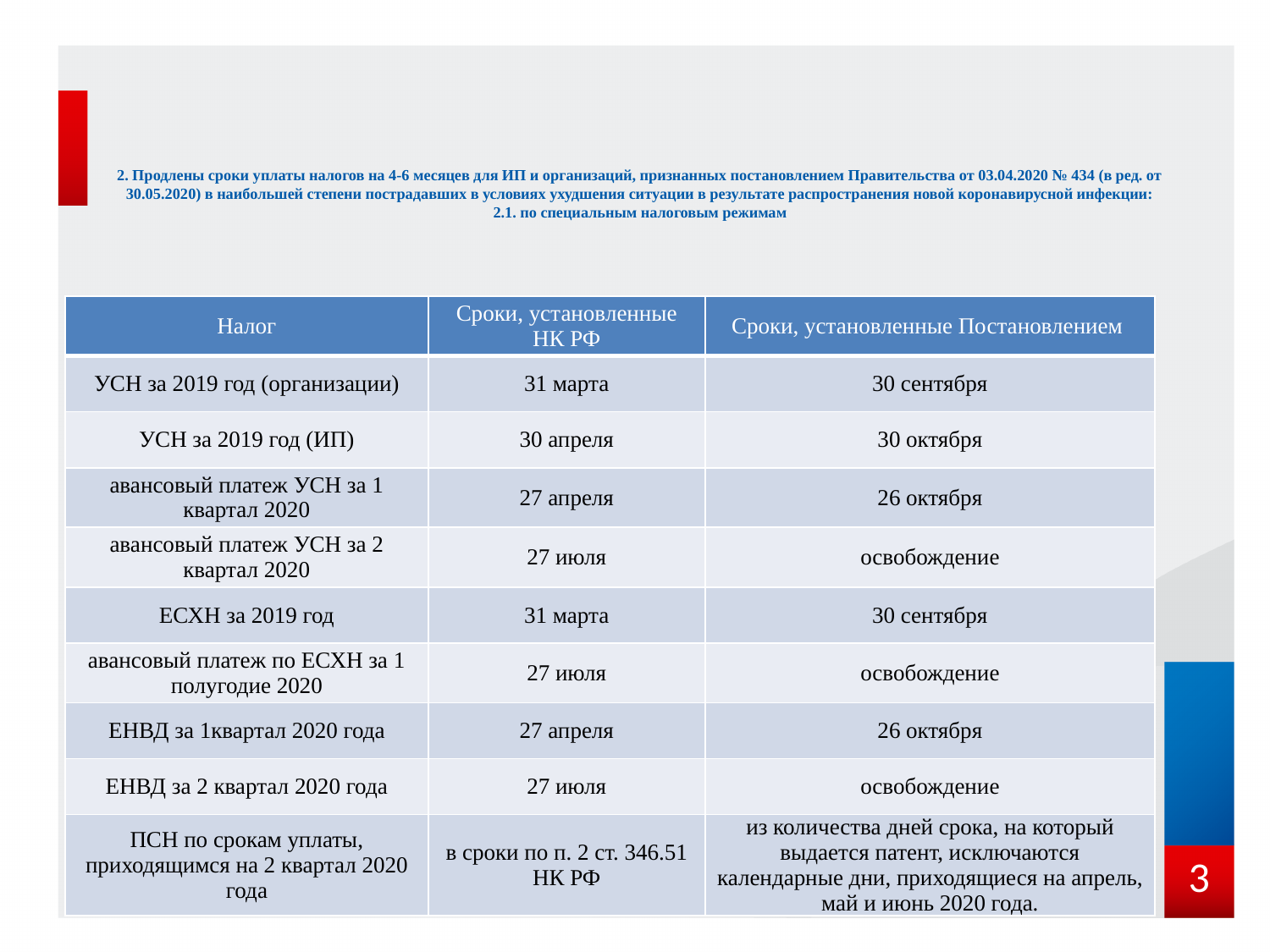

# 2. Продлены сроки уплаты налогов на 4-6 месяцев для ИП и организаций, признанных постановлением Правительства от 03.04.2020 № 434 (в ред. от 30.05.2020) в наибольшей степени пострадавших в условиях ухудшения ситуации в результате распространения новой коронавирусной инфекции: 2.1. по специальным налоговым режимам
| Налог | Сроки, установленные НК РФ | Сроки, установленные Постановлением |
| --- | --- | --- |
| УСН за 2019 год (организации) | 31 марта | 30 сентября |
| УСН за 2019 год (ИП) | 30 апреля | 30 октября |
| авансовый платеж УСН за 1 квартал 2020 | 27 апреля | 26 октября |
| авансовый платеж УСН за 2 квартал 2020 | 27 июля | освобождение |
| ЕСХН за 2019 год | 31 марта | 30 сентября |
| авансовый платеж по ЕСХН за 1 полугодие 2020 | 27 июля | освобождение |
| ЕНВД за 1квартал 2020 года | 27 апреля | 26 октября |
| ЕНВД за 2 квартал 2020 года | 27 июля | освобождение |
| ПСН по срокам уплаты, приходящимся на 2 квартал 2020 года | в сроки по п. 2 ст. 346.51 НК РФ | из количества дней срока, на который выдается патент, исключаются календарные дни, приходящиеся на апрель, май и июнь 2020 года. |
3